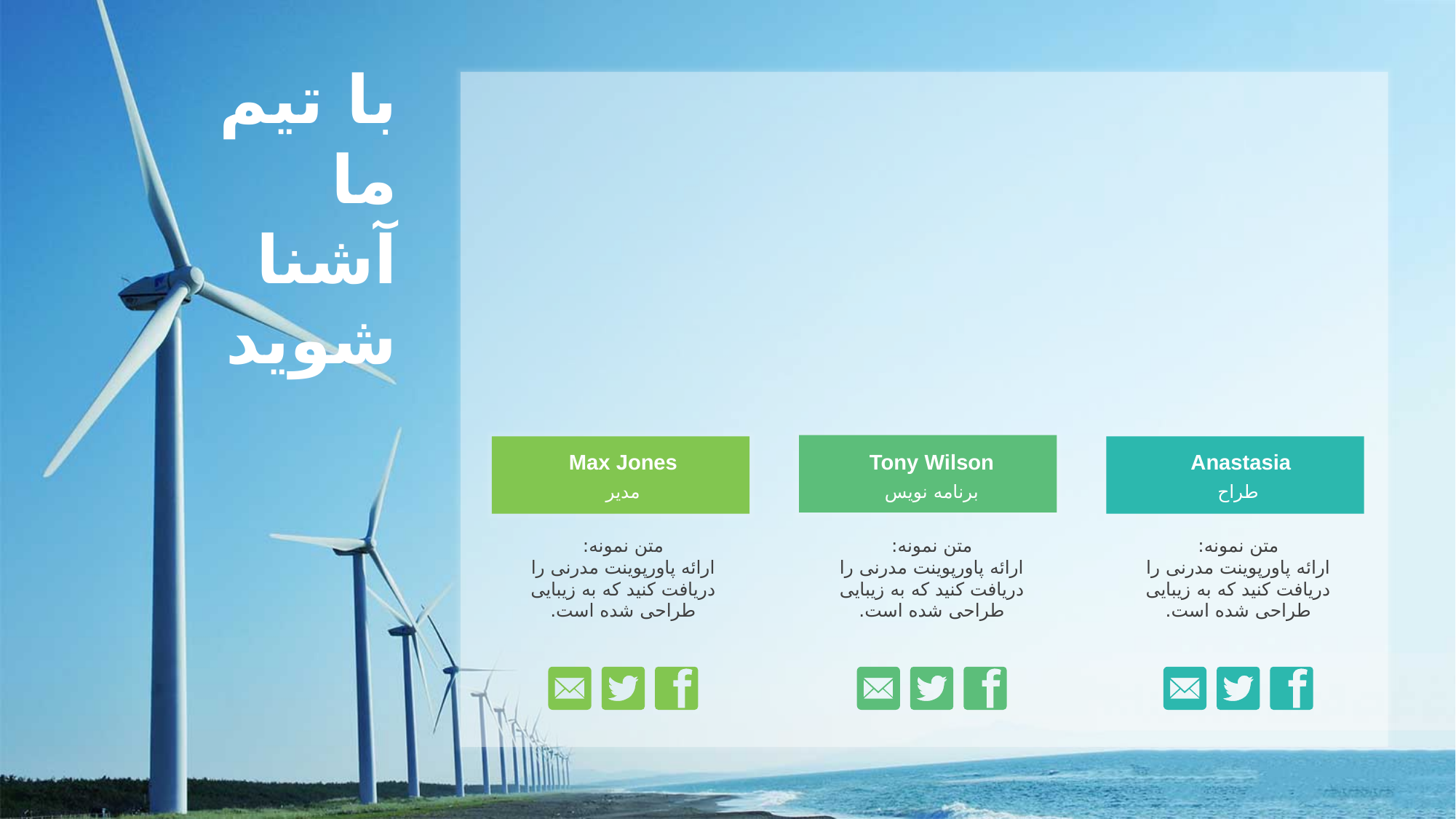

با تیم ما آشنا شوید

Max Jones
مدیر
Tony Wilson
برنامه نویس
Anastasia
طراح
متن نمونه:
ارائه پاورپوینت مدرنی را دریافت کنید که به زیبایی طراحی شده است.
متن نمونه:
ارائه پاورپوینت مدرنی را دریافت کنید که به زیبایی طراحی شده است.
متن نمونه:
ارائه پاورپوینت مدرنی را دریافت کنید که به زیبایی طراحی شده است.